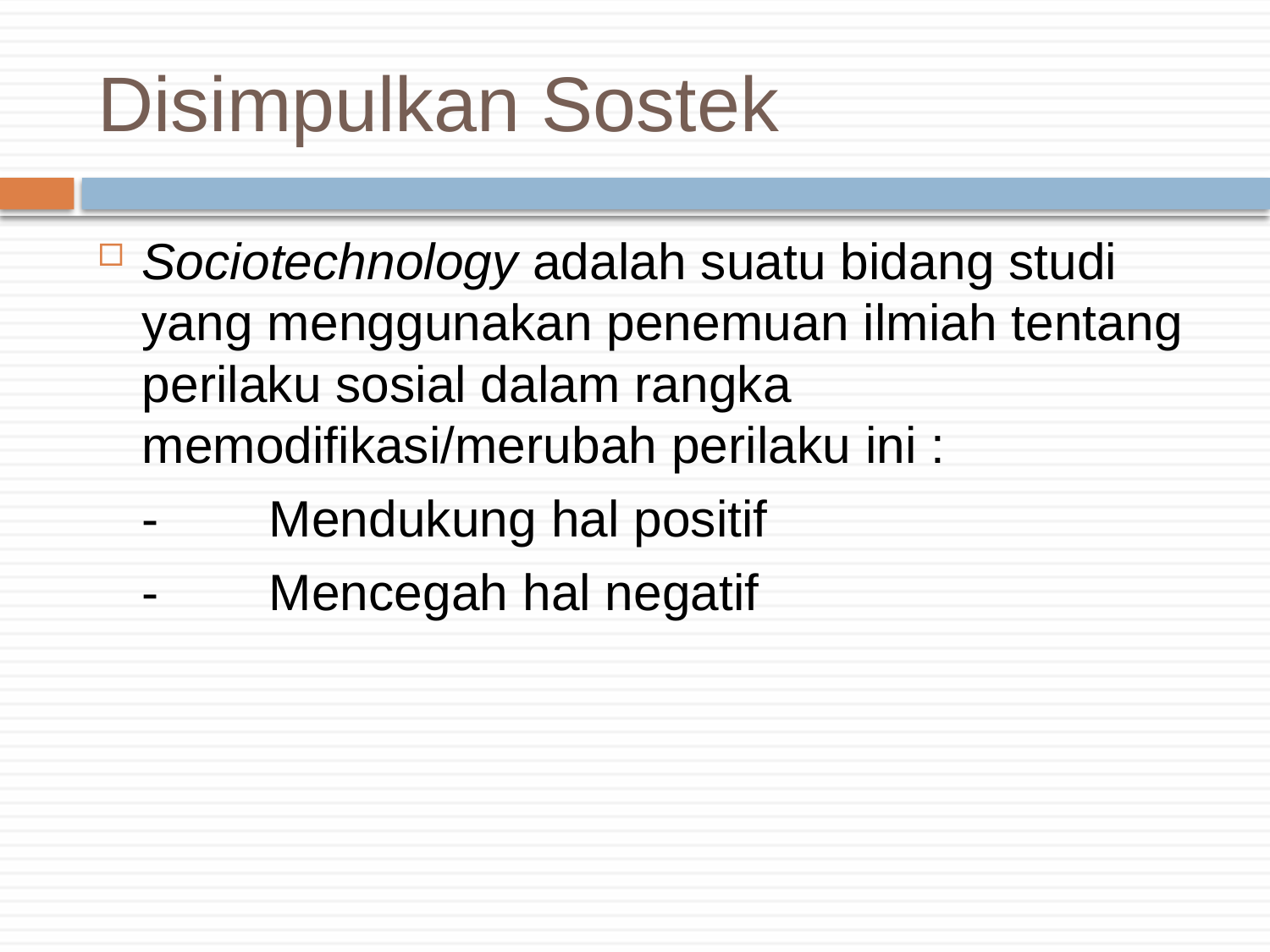

# Disimpulkan Sostek
Sociotechnology adalah suatu bidang studi yang menggunakan penemuan ilmiah tentang perilaku sosial dalam rangka memodifikasi/merubah perilaku ini :
	- 	Mendukung hal positif
	- 	Mencegah hal negatif